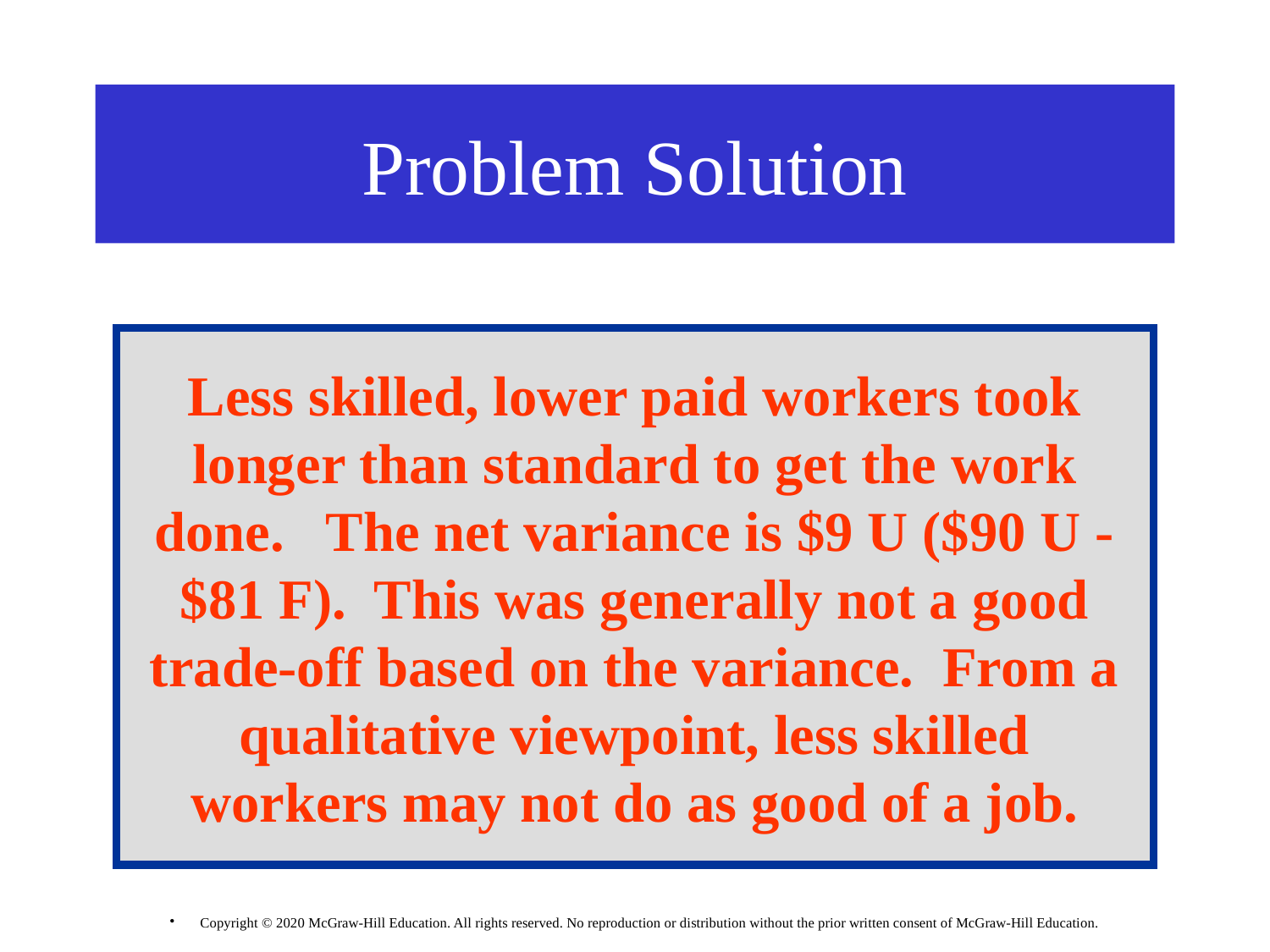

# Problem Solution
Less skilled, lower paid workers took longer than standard to get the work done.   The net variance is $9 U ($90 U - $81 F).  This was generally not a good trade-off based on the variance.  From a qualitative viewpoint, less skilled workers may not do as good of a job.